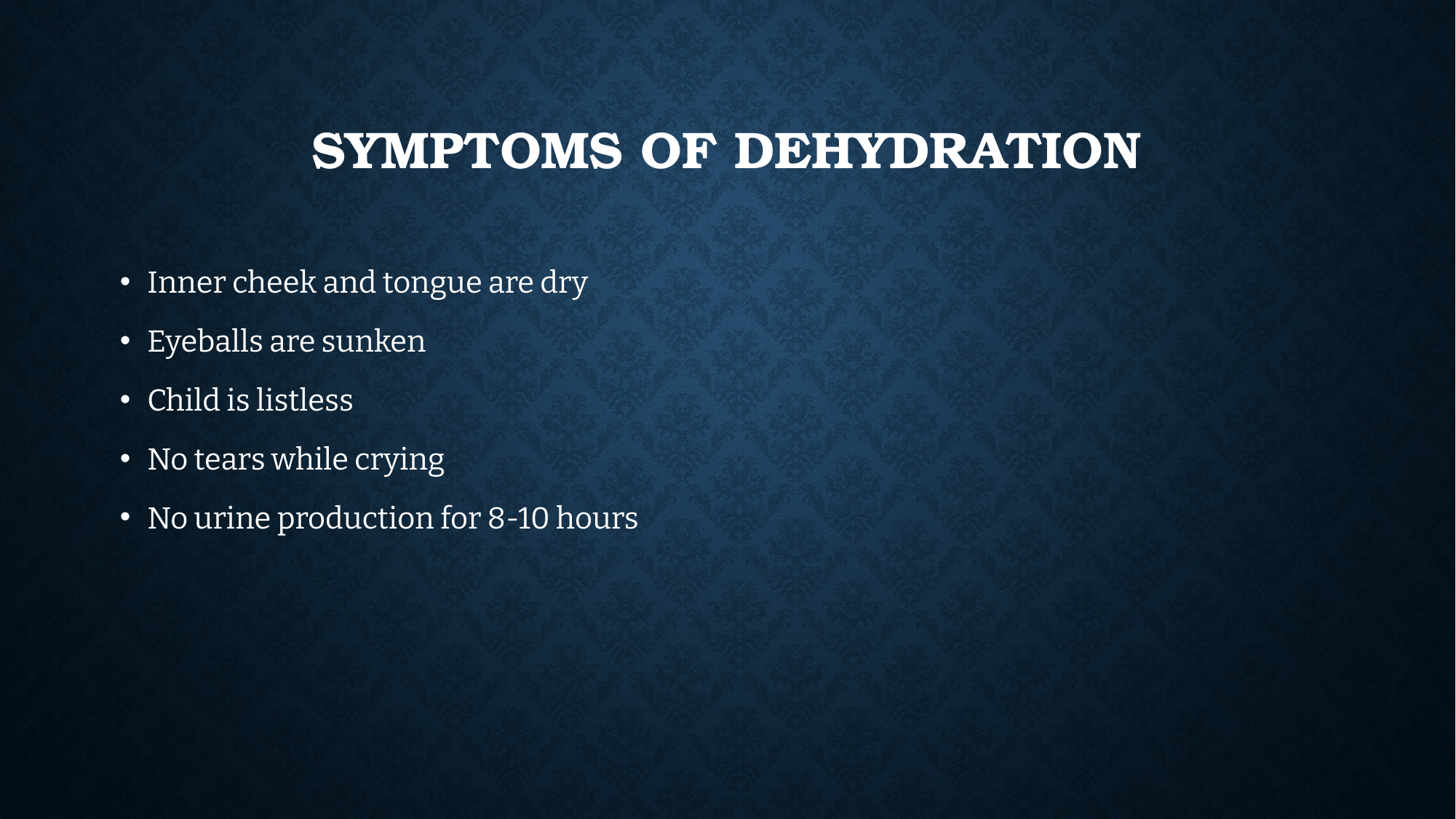

# Symptoms of dehydration
Inner cheek and tongue are dry
Eyeballs are sunken
Child is listless
No tears while crying
No urine production for 8-10 hours